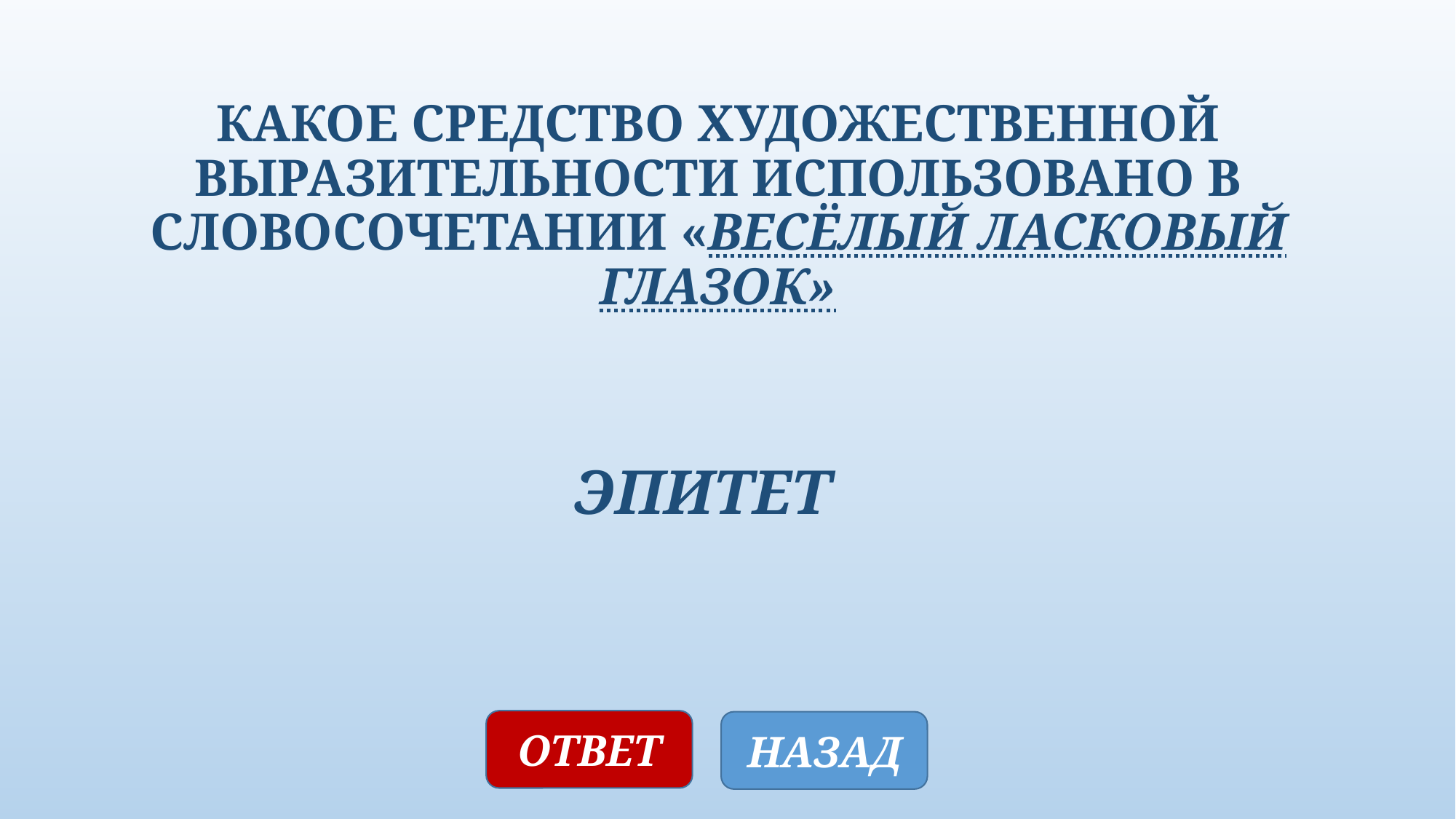

# Какое средство художественной выразительности использовано в словосочетании «весёлый ласковый глазок»
Эпитет
ОТВЕТ
НАЗАД